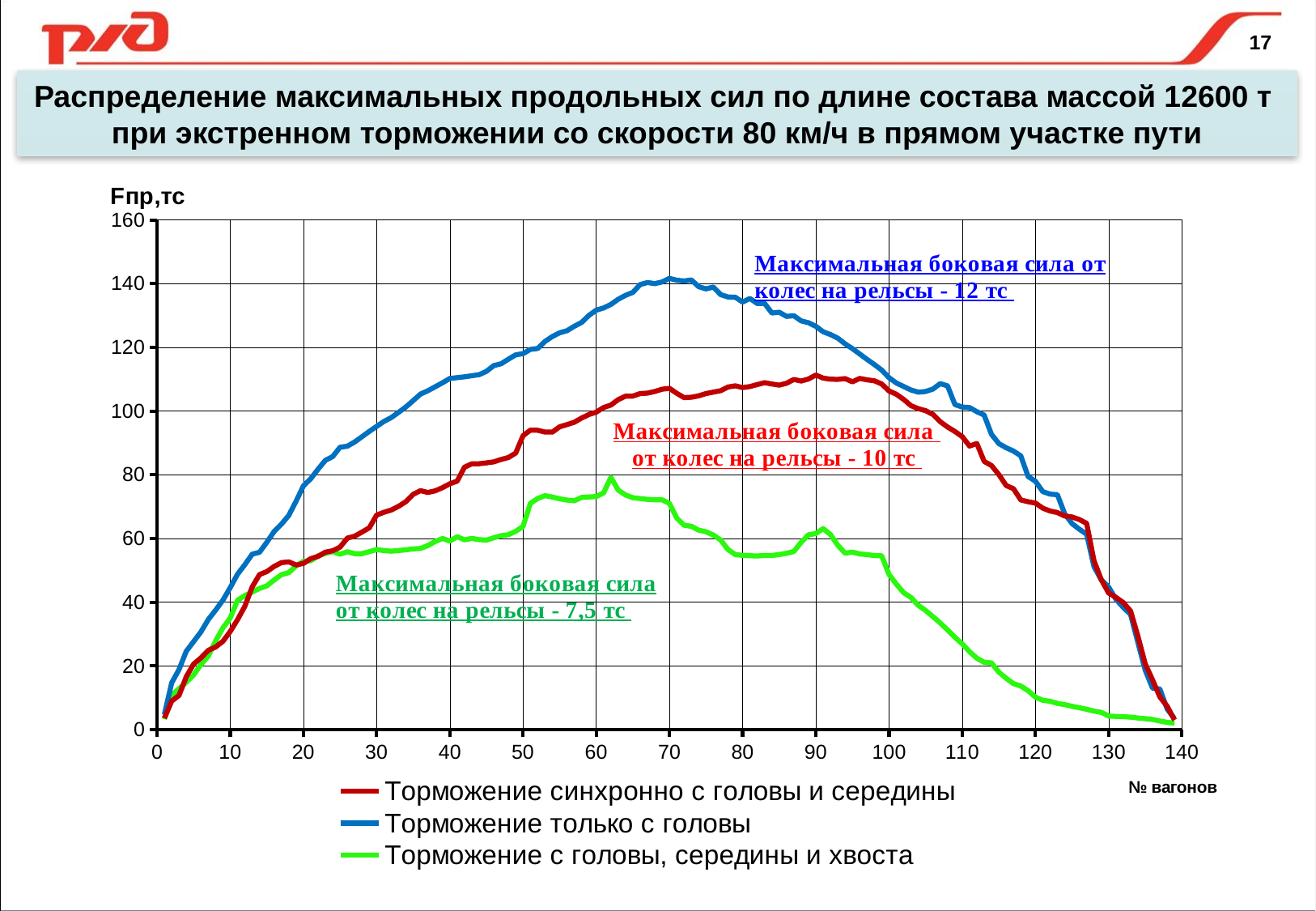

17
Распределение максимальных продольных сил по длине состава массой 12600 т
при экстренном торможении со скорости 80 км/ч в прямом участке пути

### Chart

| Category | Торможение синхронно с головы и середины | Торможение только с головы |  |
|---|---|---|---|